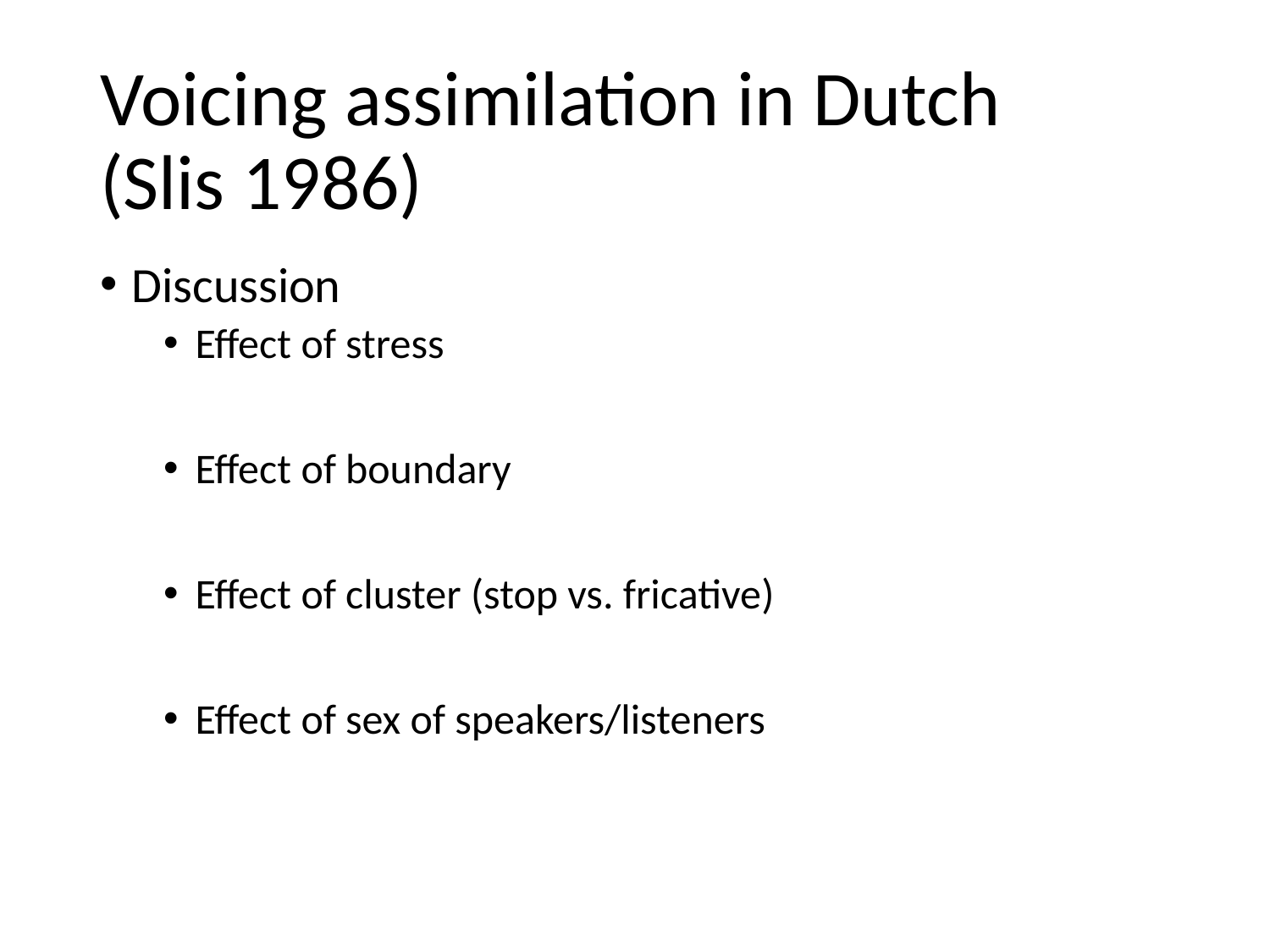

# Voicing assimilation in Dutch (Slis 1986)
Discussion
Effect of stress

Effect of boundary

Effect of cluster (stop vs. fricative)

Effect of sex of speakers/listeners